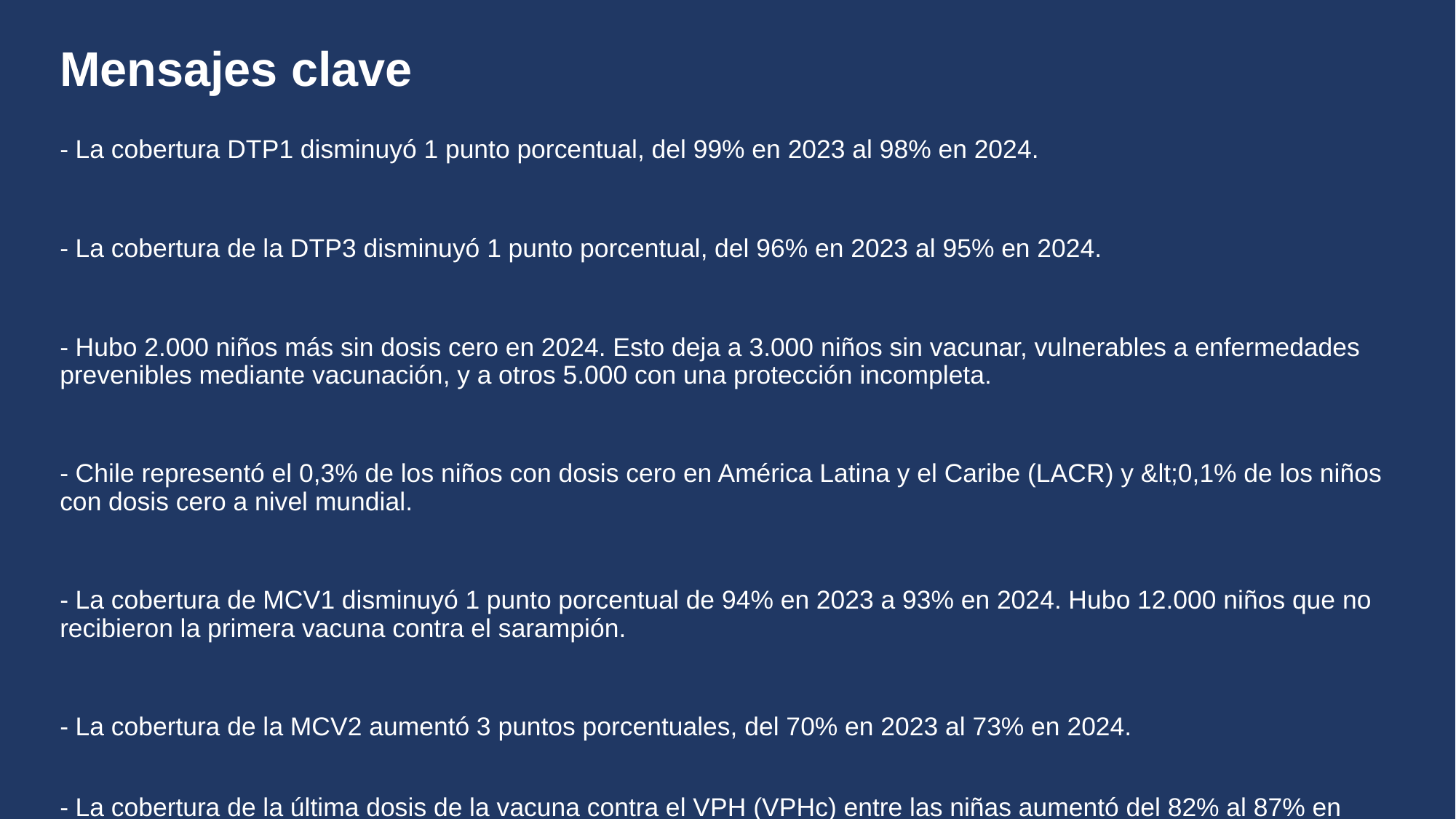

# Mensajes clave
- La cobertura DTP1 disminuyó 1 punto porcentual, del 99% en 2023 al 98% en 2024.

- La cobertura de la DTP3 disminuyó 1 punto porcentual, del 96% en 2023 al 95% en 2024.

- Hubo 2.000 niños más sin dosis cero en 2024. Esto deja a 3.000 niños sin vacunar, vulnerables a enfermedades prevenibles mediante vacunación, y a otros 5.000 con una protección incompleta.

- Chile representó el 0,3% de los niños con dosis cero en América Latina y el Caribe (LACR) y &lt;0,1% de los niños con dosis cero a nivel mundial.

- La cobertura de MCV1 disminuyó 1 punto porcentual de 94% en 2023 a 93% en 2024. Hubo 12.000 niños que no recibieron la primera vacuna contra el sarampión.

- La cobertura de la MCV2 aumentó 3 puntos porcentuales, del 70% en 2023 al 73% en 2024.

- La cobertura de la última dosis de la vacuna contra el VPH (VPHc) entre las niñas aumentó del 82% al 87% en 2024 debido a la mejora de los resultados del programa.